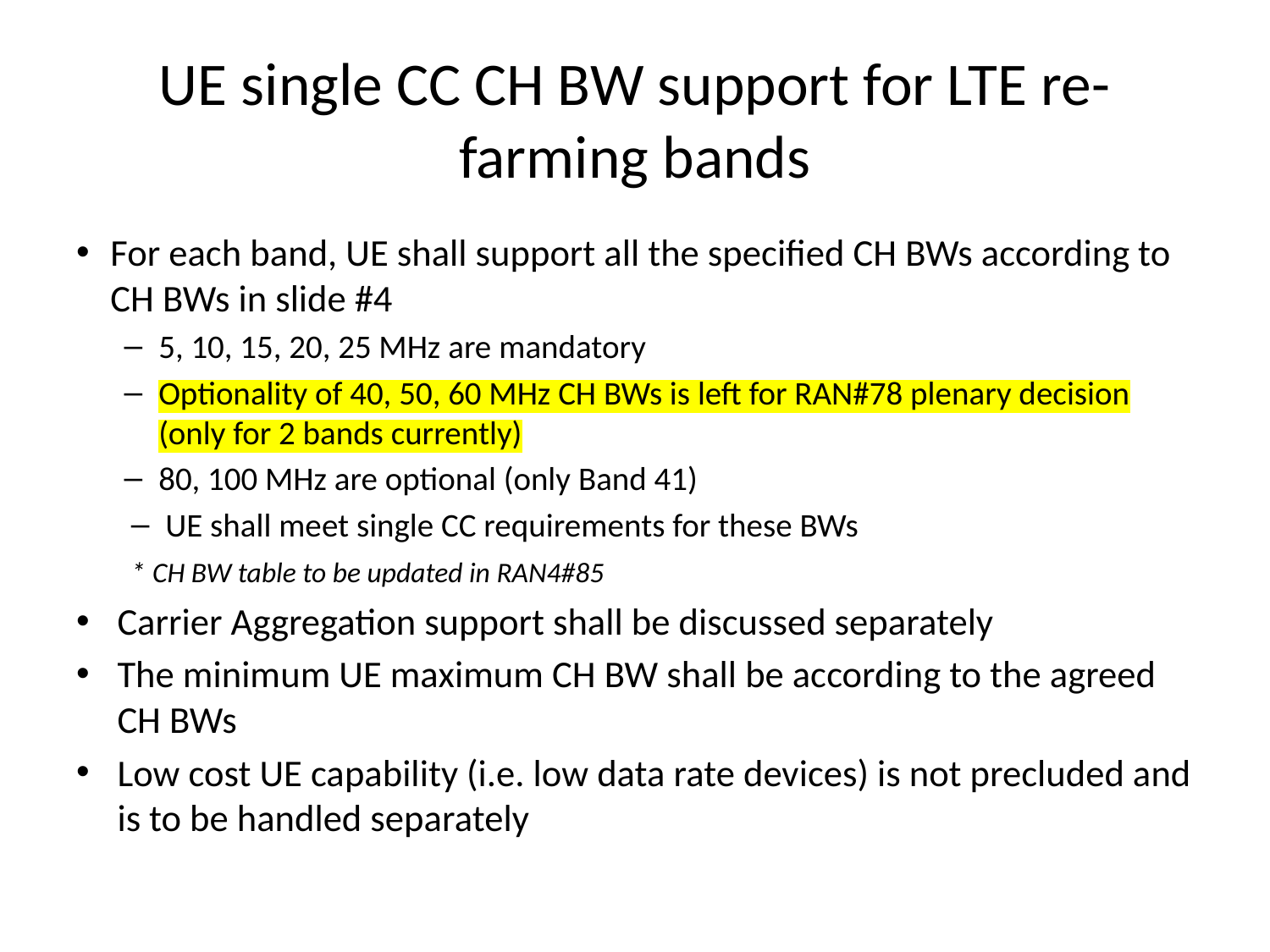

# UE single CC CH BW support for LTE re-farming bands
For each band, UE shall support all the specified CH BWs according to CH BWs in slide #4
5, 10, 15, 20, 25 MHz are mandatory
Optionality of 40, 50, 60 MHz CH BWs is left for RAN#78 plenary decision (only for 2 bands currently)
80, 100 MHz are optional (only Band 41)
UE shall meet single CC requirements for these BWs
* CH BW table to be updated in RAN4#85
Carrier Aggregation support shall be discussed separately
The minimum UE maximum CH BW shall be according to the agreed CH BWs
Low cost UE capability (i.e. low data rate devices) is not precluded and is to be handled separately